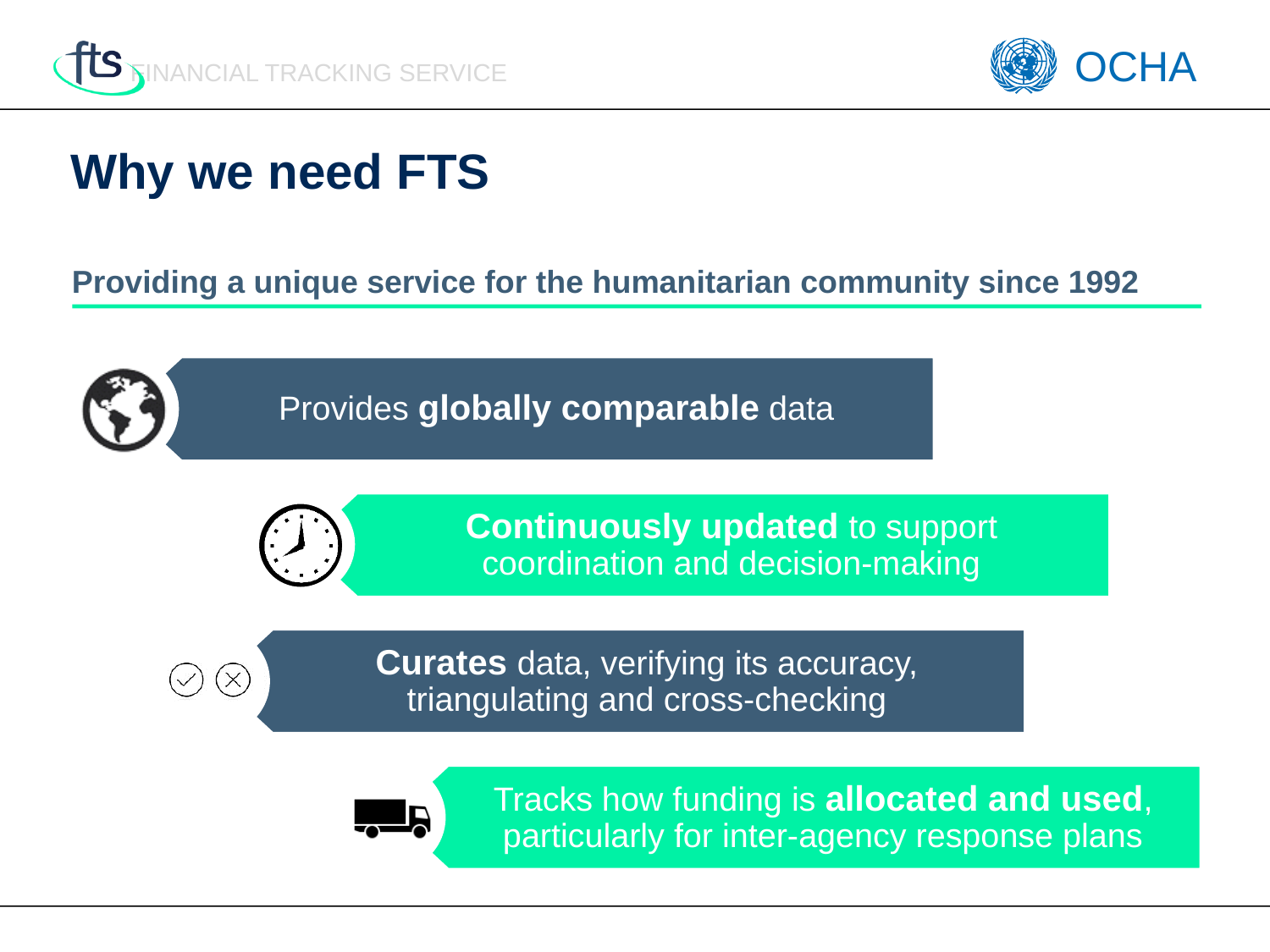

# Why we need FTS
Providing a unique service for the humanitarian community since 1992

Provides globally comparable data

Continuously updated to support coordination and decision-making

Curates data, verifying its accuracy, triangulating and cross-checking

Tracks how funding is allocated and used, particularly for inter-agency response plans